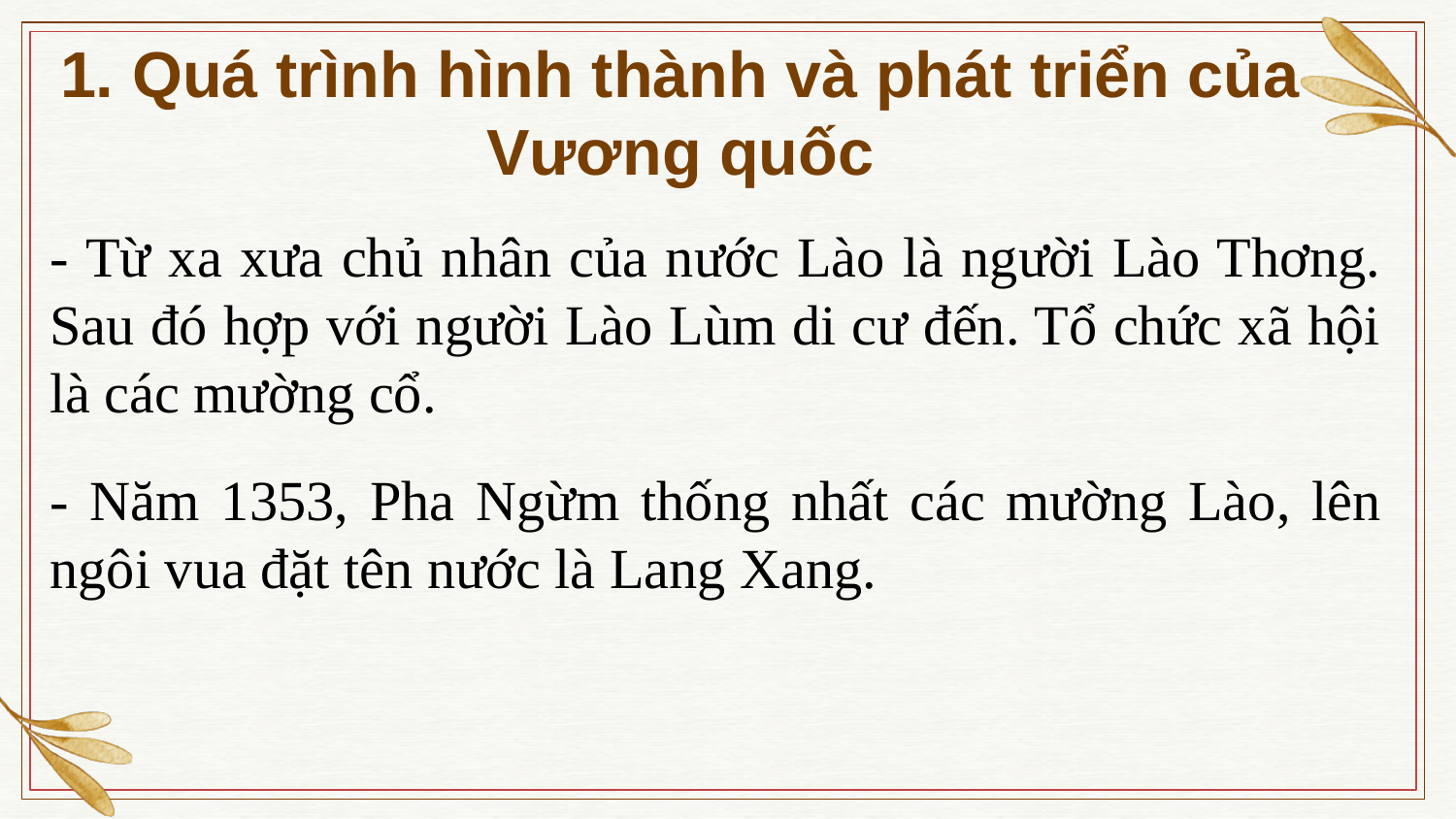

1. Quá trình hình thành và phát triển của Vương quốc
- Từ xa xưa chủ nhân của nước Lào là người Lào Thơng. Sau đó hợp với người Lào Lùm di cư đến. Tổ chức xã hội là các mường cổ.
- Năm 1353, Pha Ngừm thống nhất các mường Lào, lên ngôi vua đặt tên nước là Lang Xang.